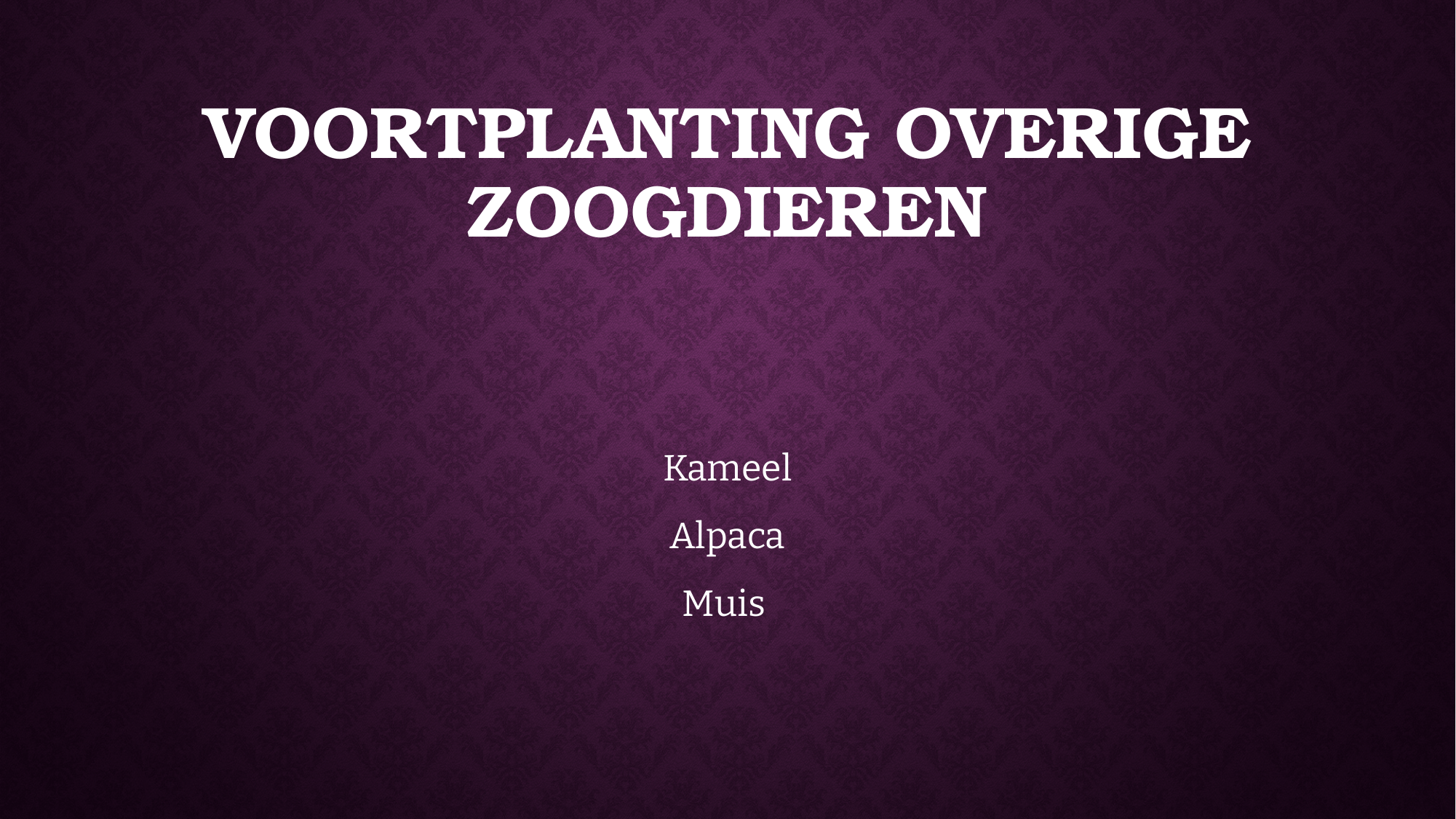

# Voortplanting overige Zoogdieren
Kameel
Alpaca
Muis